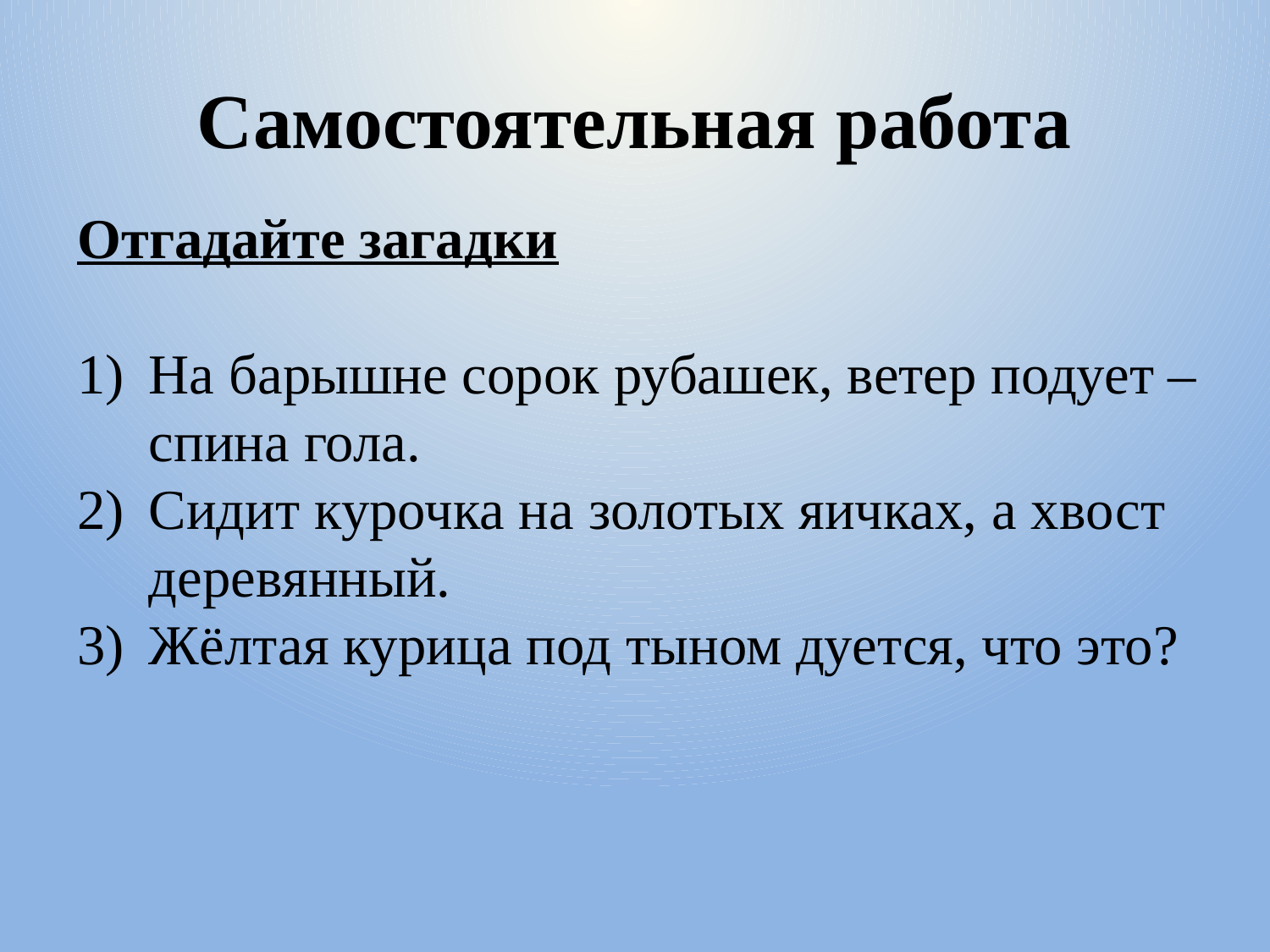

# Самостоятельная работа
Отгадайте загадки

На барышне сорок рубашек, ветер подует – спина гола.
Сидит курочка на золотых яичках, а хвост деревянный.
Жёлтая курица под тыном дуется, что это?